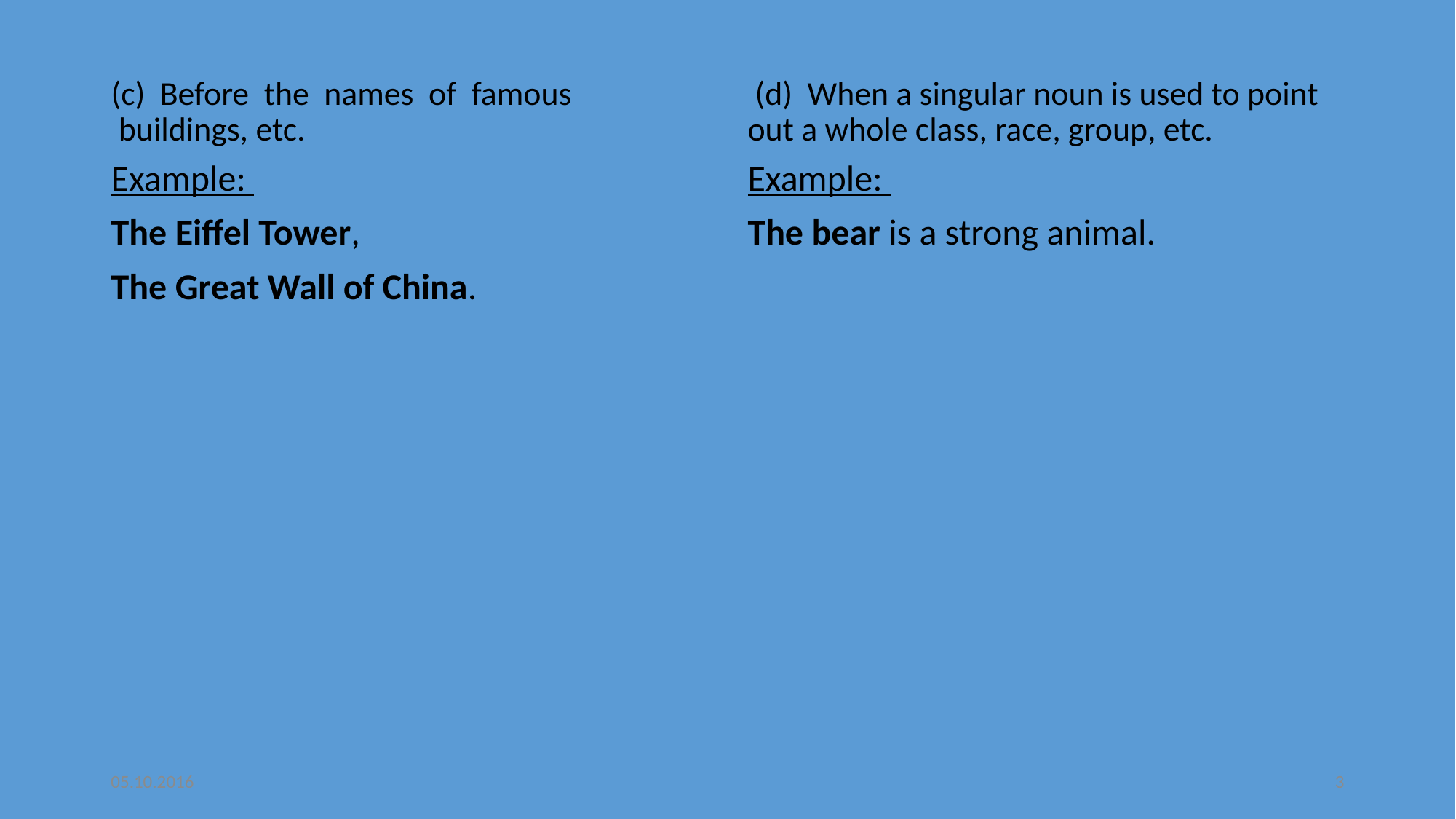

(c)  Before  the  names  of  famous  buildings, etc.
 (d)  When a singular noun is used to point out a whole class, race, group, etc.
Example:
The Eiffel Tower,
The Great Wall of China.
Example:
The bear is a strong animal.
05.10.2016
3